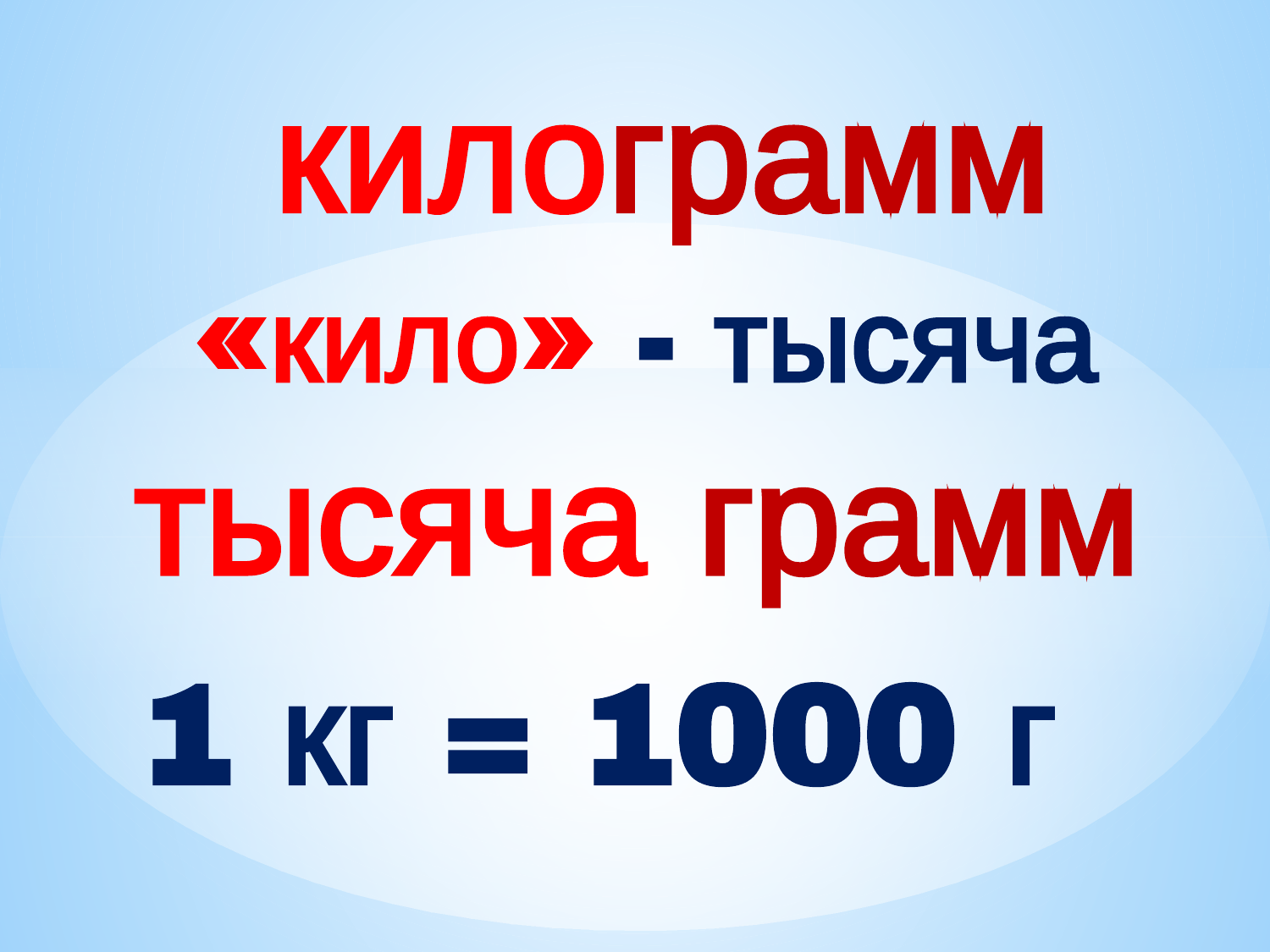

килограмм
«кило» - тысяча
тысяча грамм
1 кг = 1000 г